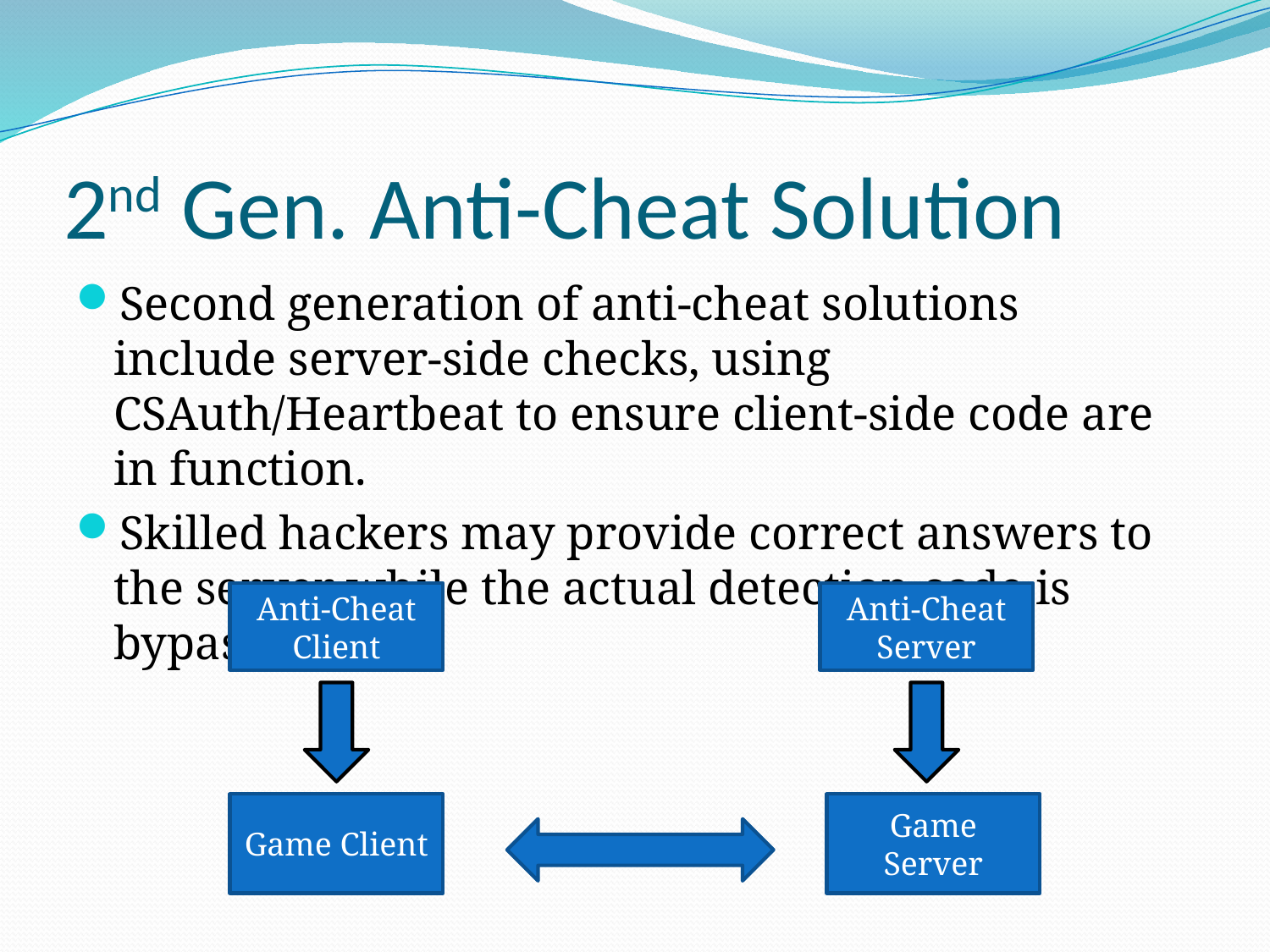

# 2nd Gen. Anti-Cheat Solution
Second generation of anti-cheat solutions include server-side checks, using CSAuth/Heartbeat to ensure client-side code are in function.
Skilled hackers may provide correct answers to the server while the actual detection code is bypassed.
Anti-Cheat Client
Anti-Cheat Server

Game Client
Game Server